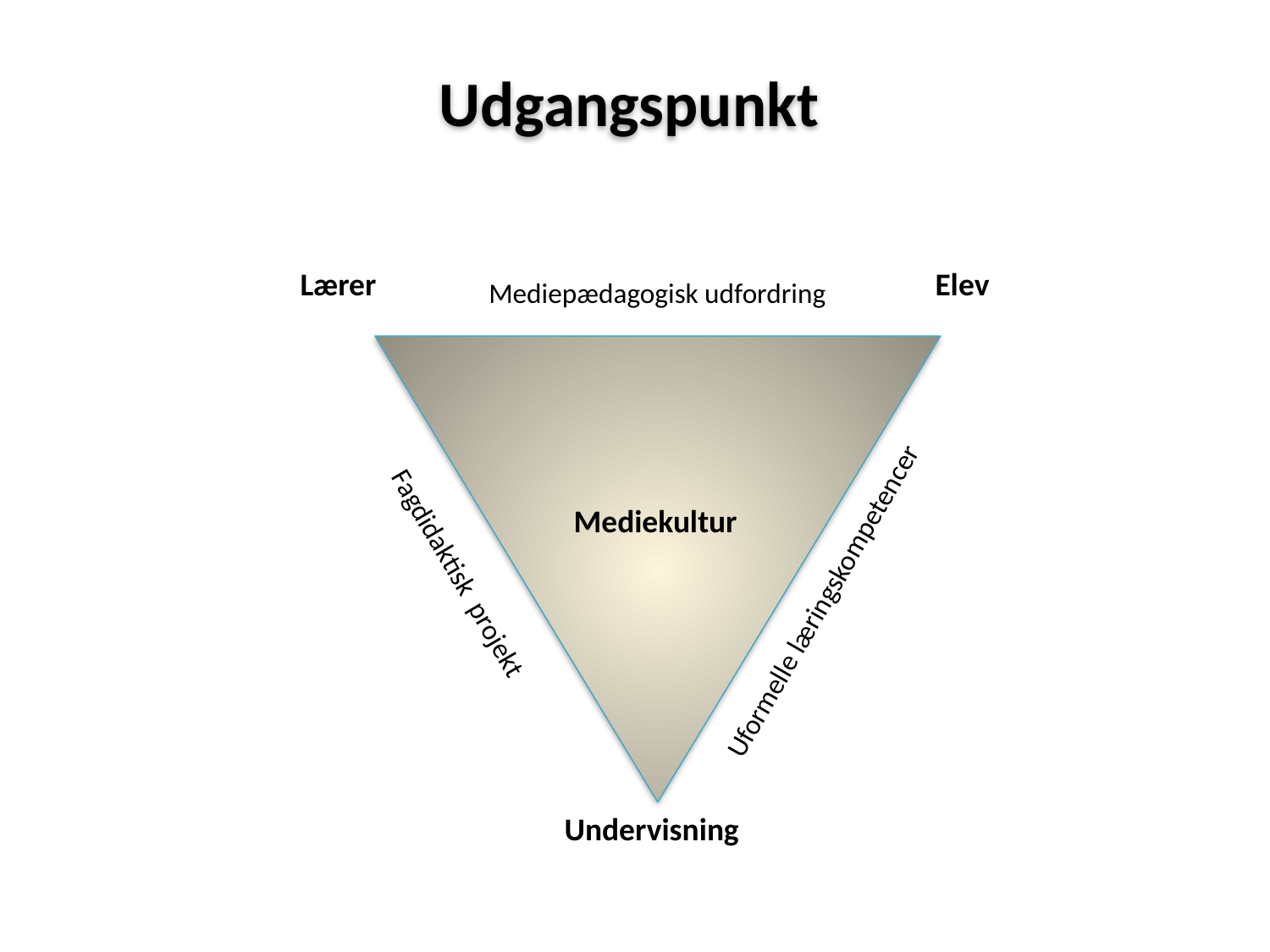

# Udgangspunkt
Lærer
Elev
Mediepædagogisk udfordring

Mediekultur
       Fagdidaktisk  projekt
Uformelle læringskompetencer
     Undervisning